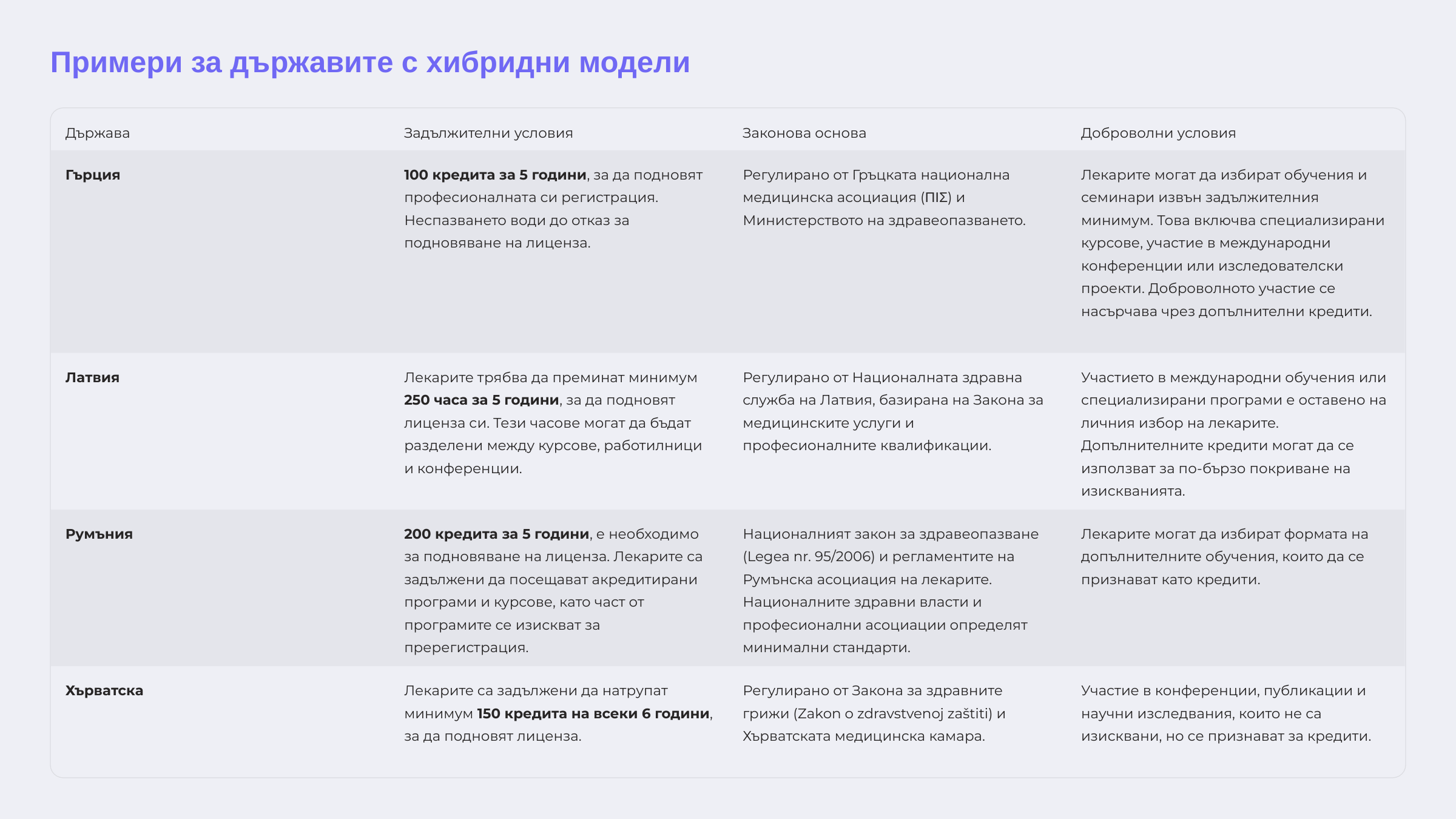

Примери за държавите с хибридни модели

Държава
Задължителни условия
Законова основа
Доброволни условия

Гърция
100 кредита за 5 години, за да подновят професионалната си регистрация. Неспазването води до отказ за подновяване на лиценза.
Регулирано от Гръцката национална медицинска асоциация (ΠΙΣ) и Министерството на здравеопазването.
Лекарите могат да избират обучения и семинари извън задължителния минимум. Това включва специализирани курсове, участие в международни конференции или изследователски проекти. Доброволното участие се насърчава чрез допълнителни кредити.

Латвия
Лекарите трябва да преминат минимум 250 часа за 5 години, за да подновят лиценза си. Тези часове могат да бъдат разделени между курсове, работилници и конференции.
Регулирано от Националната здравна служба на Латвия, базирана на Закона за медицинските услуги и професионалните квалификации.
Участието в международни обучения или специализирани програми е оставено на личния избор на лекарите. Допълнителните кредити могат да се използват за по-бързо покриване на изискванията.

Румъния
200 кредита за 5 години, е необходимо за подновяване на лиценза. Лекарите са задължени да посещават акредитирани програми и курсове, като част от програмите се изискват за пререгистрация.
Националният закон за здравеопазване (Legea nr. 95/2006) и регламентите на Румънска асоциация на лекарите. Националните здравни власти и професионални асоциации определят минимални стандарти.
Лекарите могат да избират формата на допълнителните обучения, които да се признават като кредити.

Хърватска
Лекарите са задължени да натрупат минимум 150 кредита на всеки 6 години, за да подновят лиценза.
Регулирано от Закона за здравните грижи (Zakon o zdravstvenoj zaštiti) и Хърватската медицинска камара.
Участие в конференции, публикации и научни изследвания, които не са изисквани, но се признават за кредити.